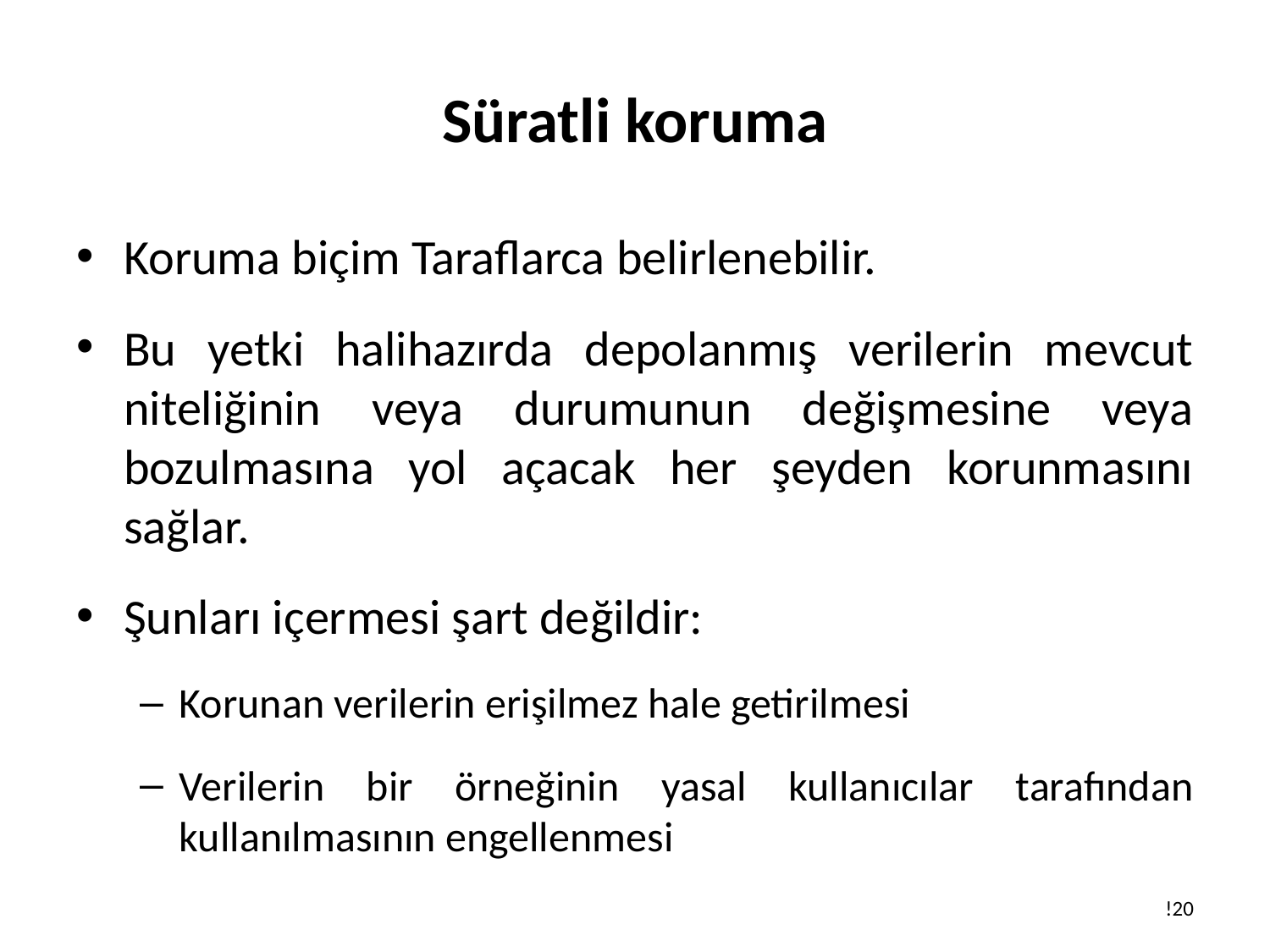

# Süratli koruma
Koruma biçim Taraflarca belirlenebilir.
Bu yetki halihazırda depolanmış verilerin mevcut niteliğinin veya durumunun değişmesine veya bozulmasına yol açacak her şeyden korunmasını sağlar.
Şunları içermesi şart değildir:
Korunan verilerin erişilmez hale getirilmesi
Verilerin bir örneğinin yasal kullanıcılar tarafından kullanılmasının engellenmesi

!20